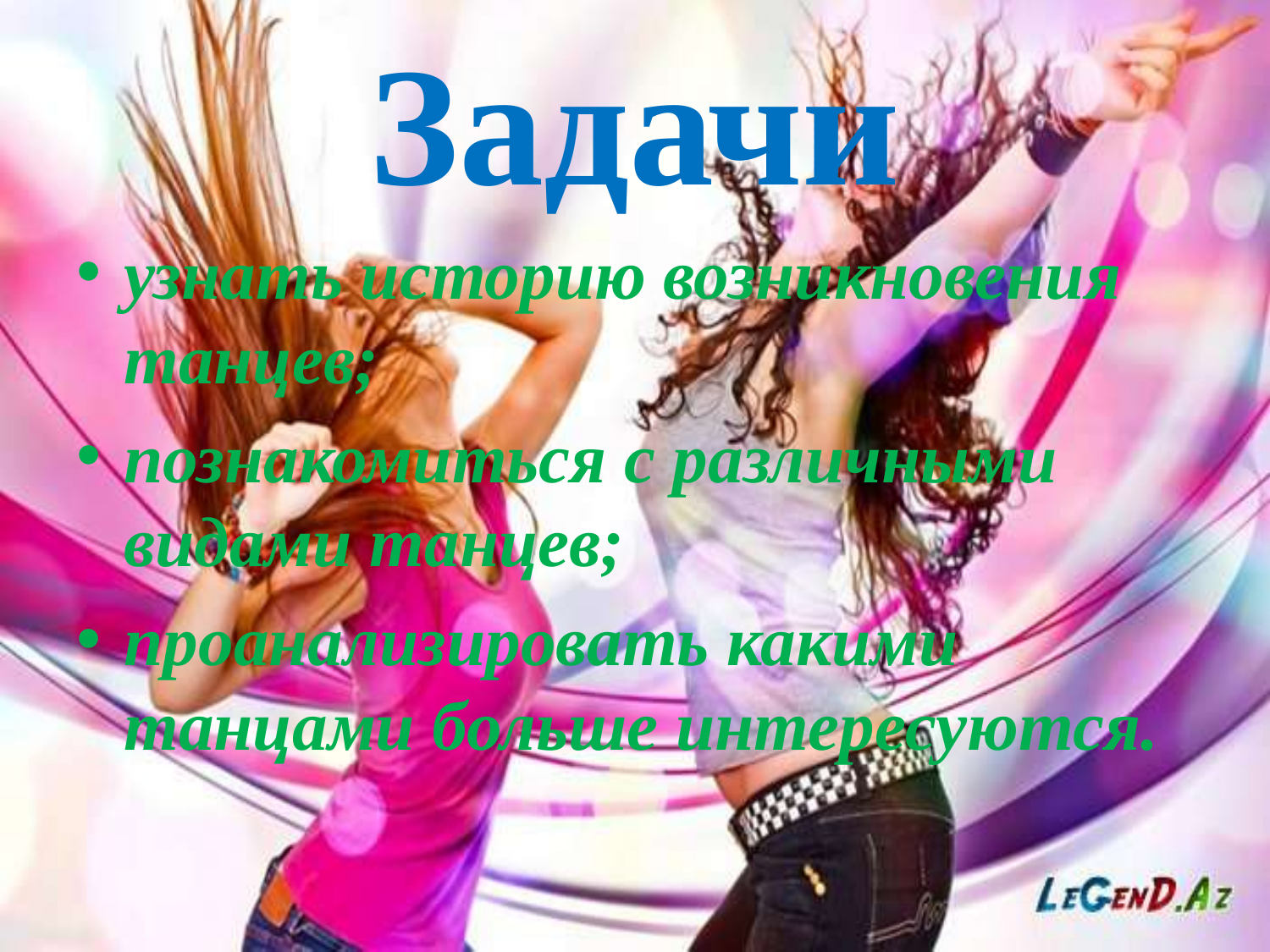

# Задачи
узнать историю возникновения танцев;
познакомиться с различными видами танцев;
проанализировать какими танцами больше интересуются.